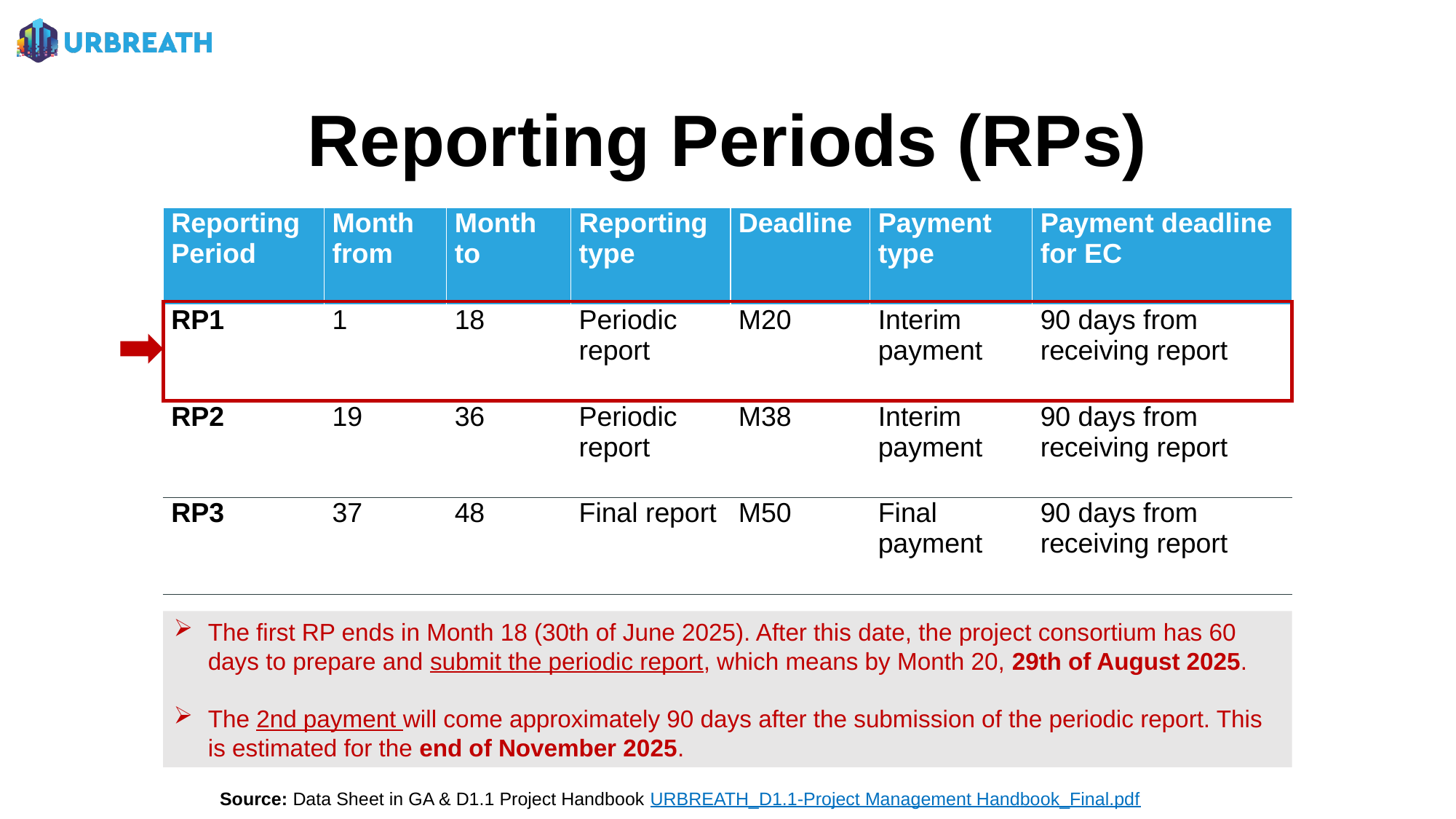

# Reporting Periods (RPs)
| Reporting Period | Month from | Month to | Reporting type | Deadline | Payment type | Payment deadline for EC |
| --- | --- | --- | --- | --- | --- | --- |
| RP1 | 1 | 18 | Periodic report | M20 | Interim payment | 90 days from receiving report |
| RP2 | 19 | 36 | Periodic report | M38 | Interim payment | 90 days from receiving report |
| RP3 | 37 | 48 | Final report | M50 | Final payment | 90 days from receiving report |

The first RP ends in Month 18 (30th of June 2025). After this date, the project consortium has 60 days to prepare and submit the periodic report, which means by Month 20, 29th of August 2025.

The 2nd payment will come approximately 90 days after the submission of the periodic report. This is estimated for the end of November 2025.
Source: Data Sheet in GA & D1.1 Project Handbook URBREATH_D1.1-Project Management Handbook_Final.pdf